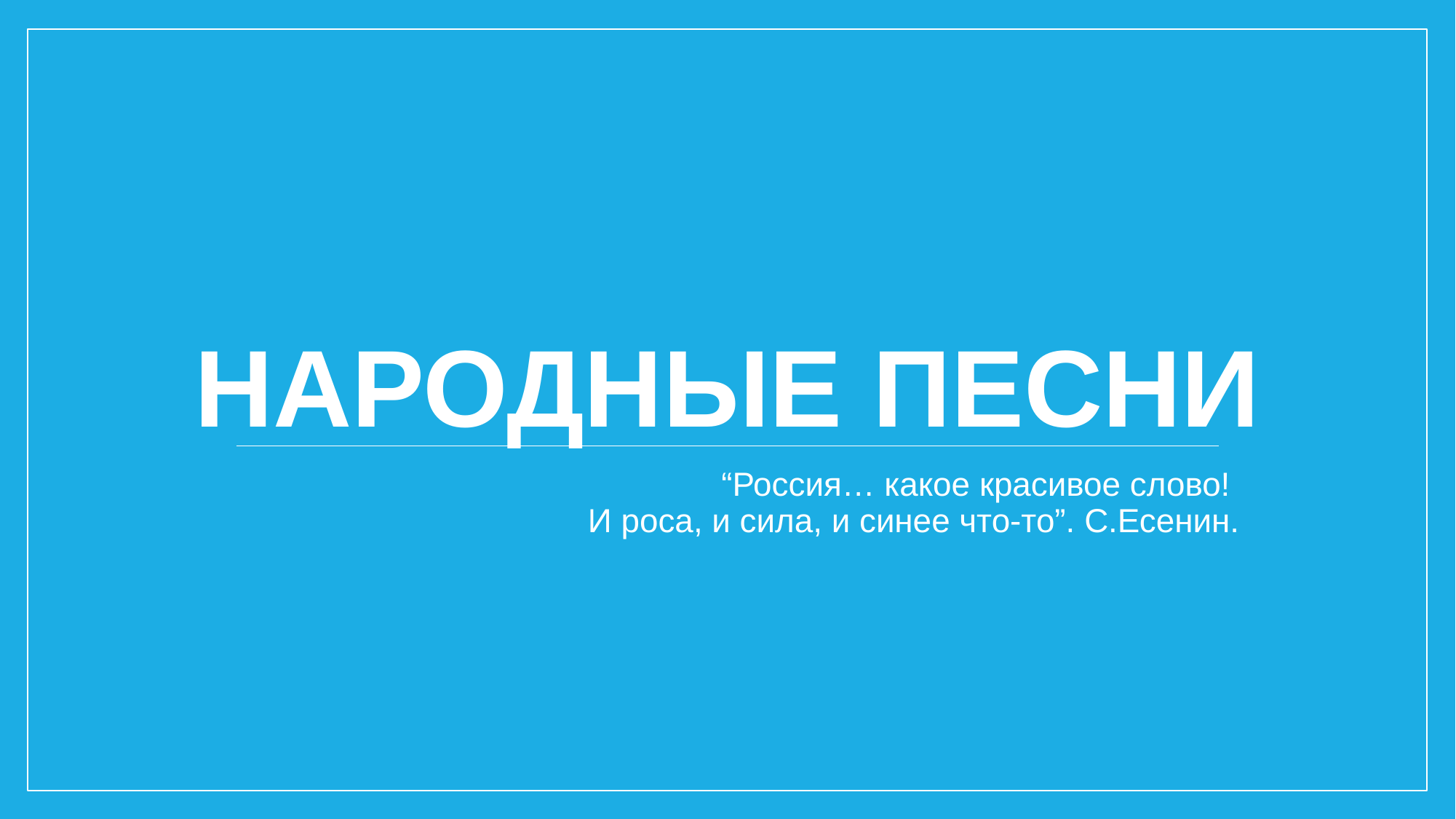

# Народные песни
“Россия… какое красивое слово! 
И роса, и сила, и синее что-то”. С.Есенин.